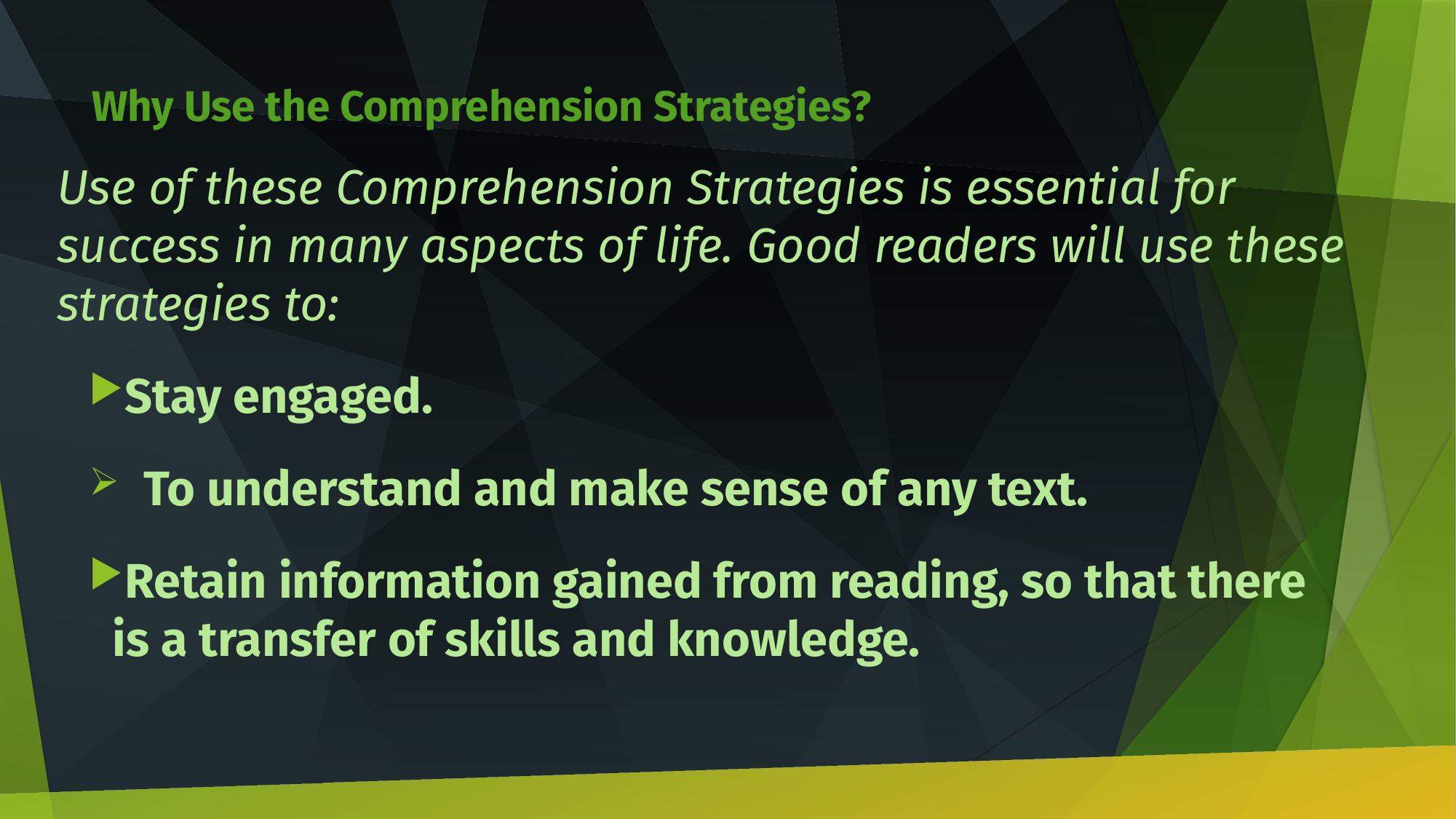

# Why Use the Comprehension Strategies?
Use of these Comprehension Strategies is essential for success in many aspects of life. Good readers will use these strategies to:
Stay engaged.
To understand and make sense of any text.
Retain information gained from reading, so that there is a transfer of skills and knowledge.